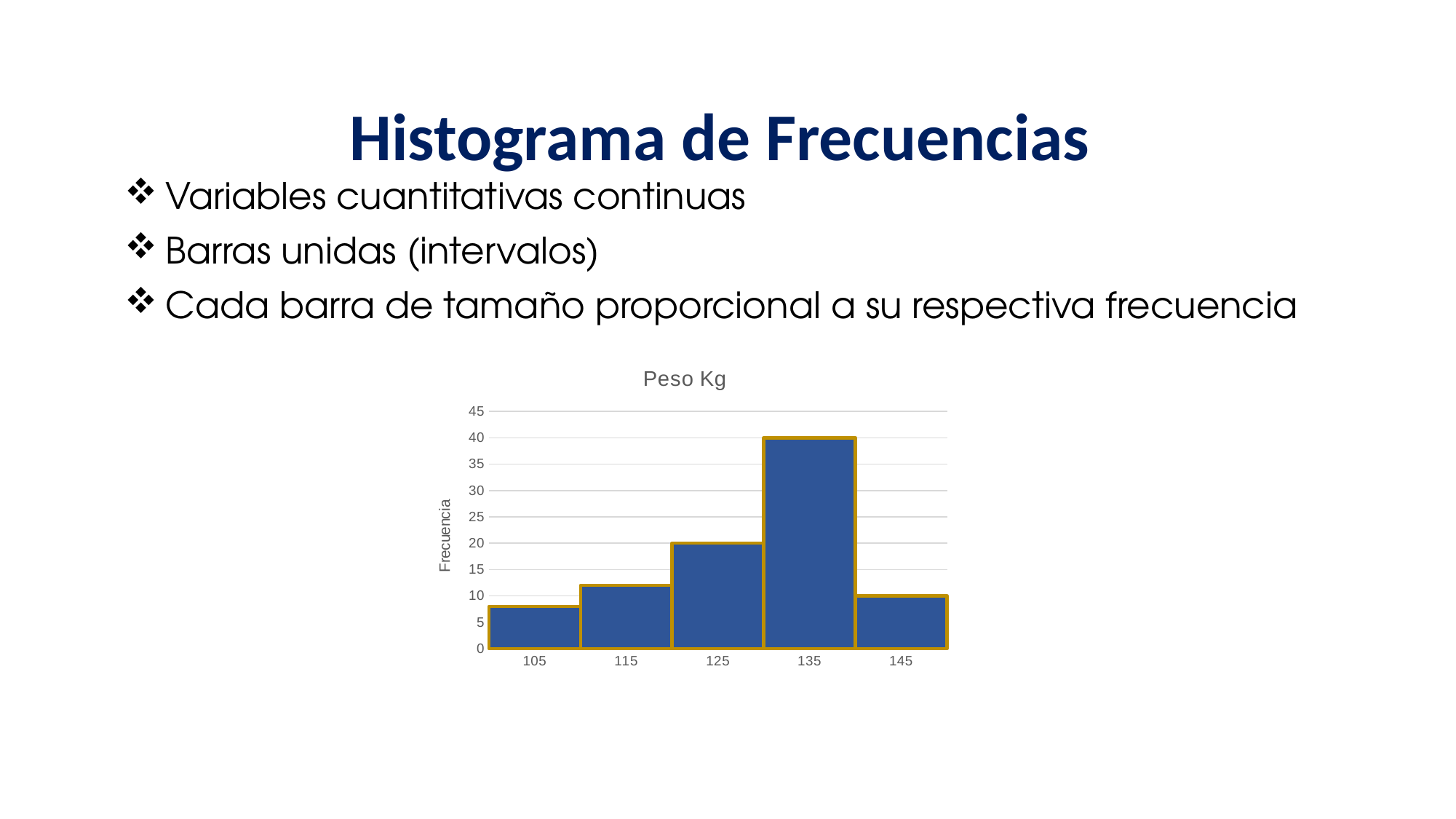

# Histograma de Frecuencias
Variables cuantitativas continuas
Barras unidas (intervalos)
Cada barra de tamaño proporcional a su respectiva frecuencia

### Chart: Peso Kg

| Category |  |
|---|---|
| 105 | 8.0 |
| 115 | 12.0 |
| 125 | 20.0 |
| 135 | 40.0 |
| 145 | 10.0 |